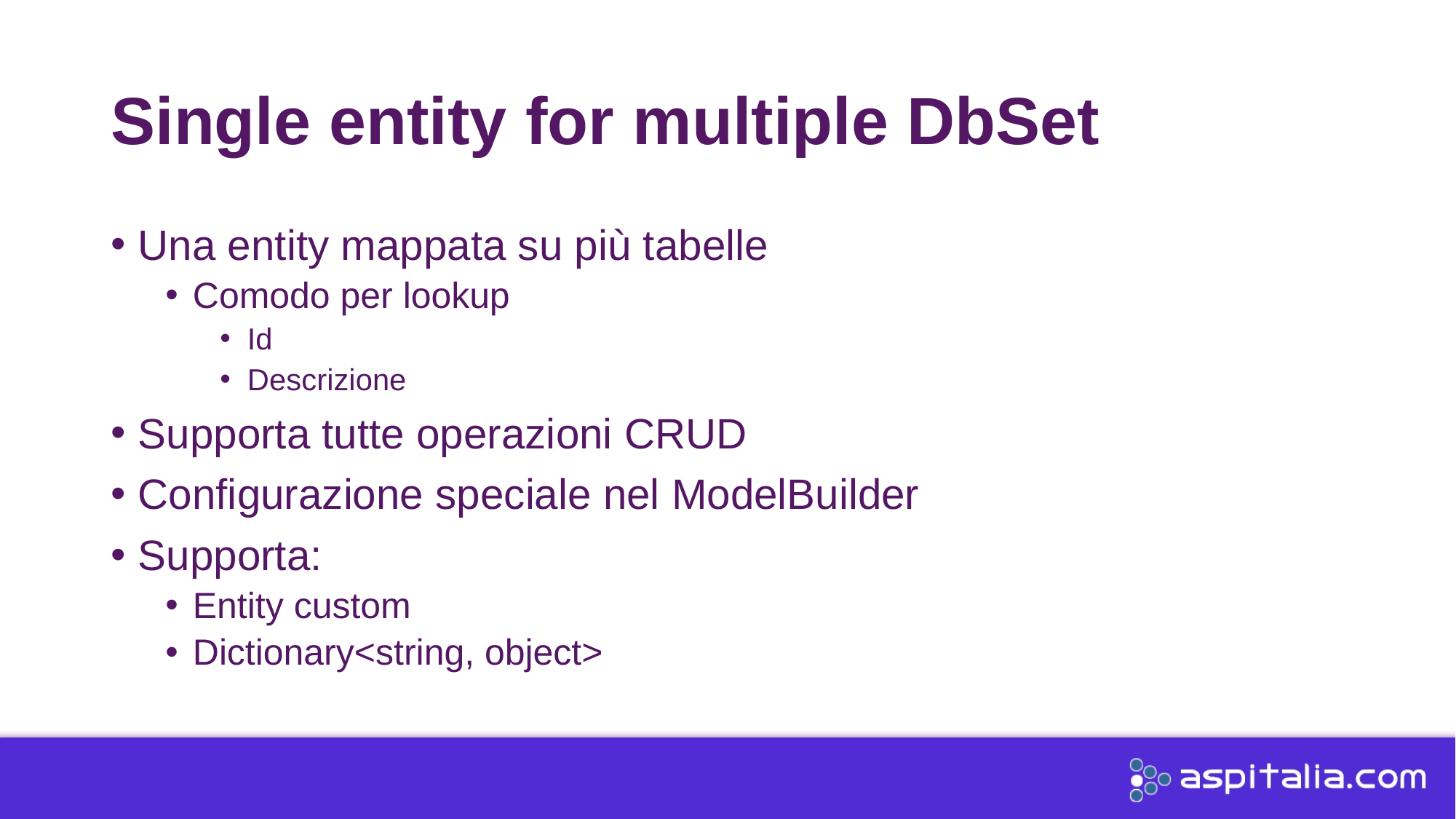

# Single entity for multiple DbSet
Una entity mappata su più tabelle
Comodo per lookup
Id
Descrizione
Supporta tutte operazioni CRUD
Configurazione speciale nel ModelBuilder
Supporta:
Entity custom
Dictionary<string, object>